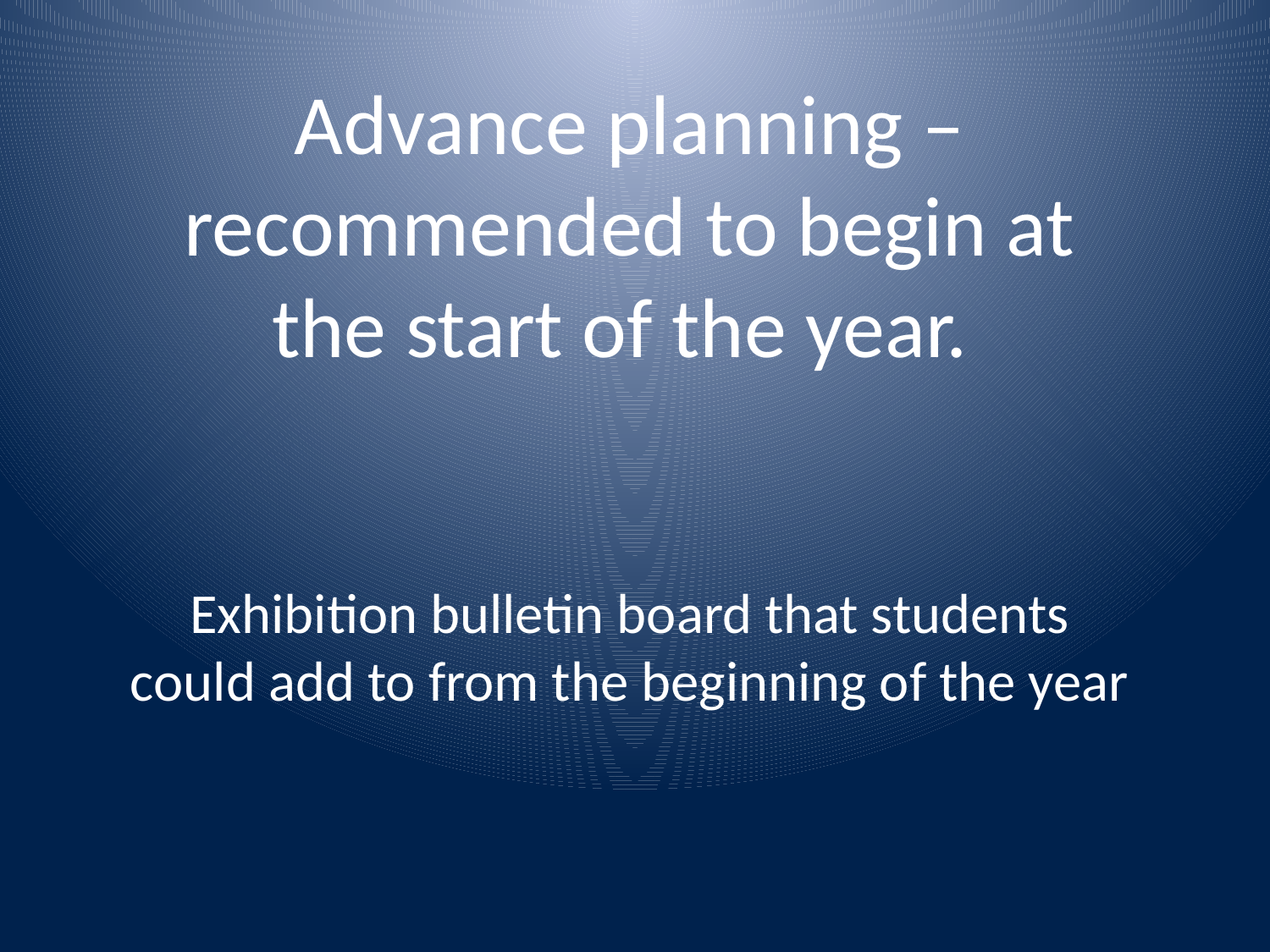

Advance planning – recommended to begin at the start of the year.

Exhibition bulletin board that students could add to from the beginning of the year